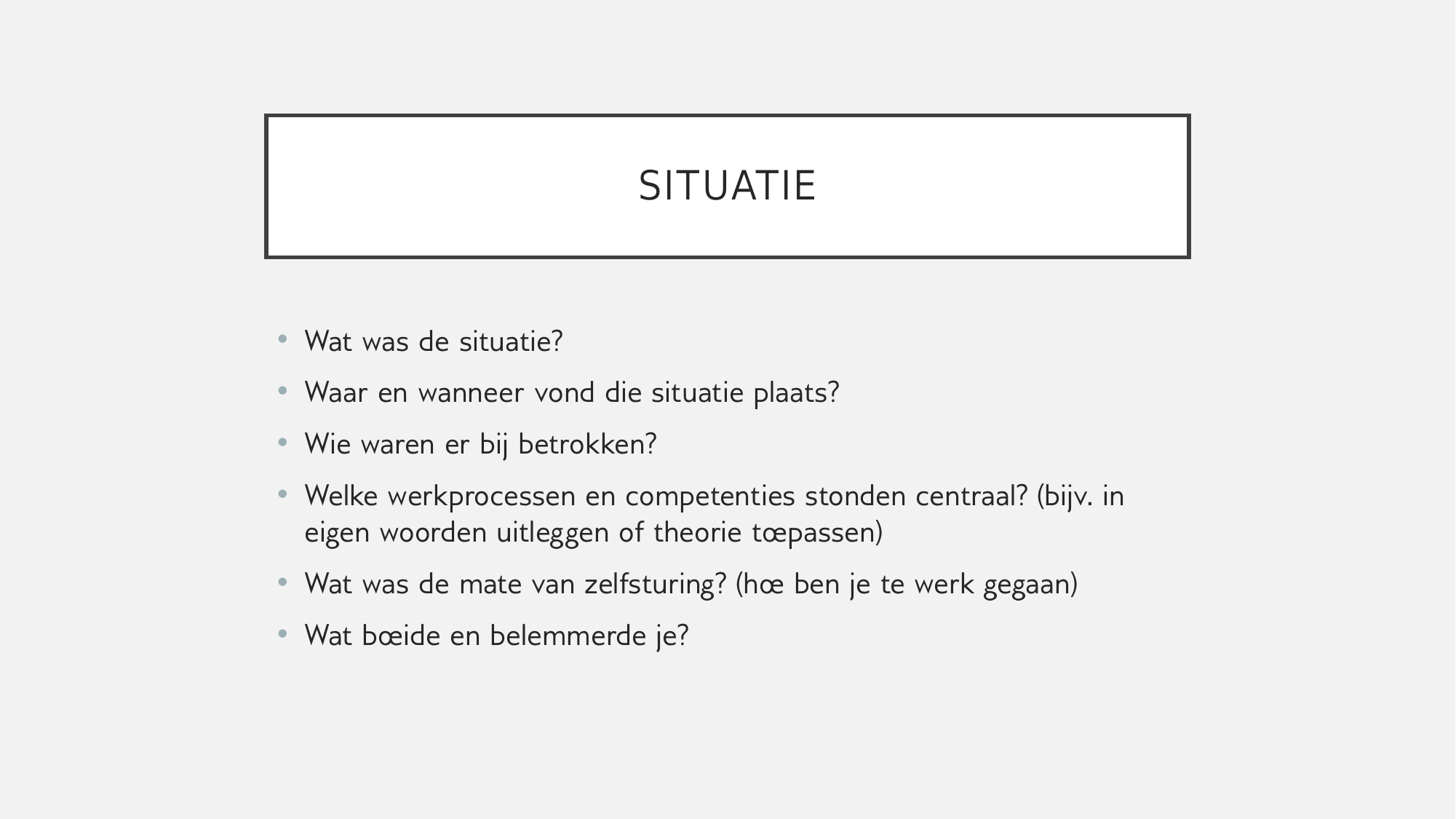

# situatie
Wat was de situatie?
Waar en wanneer vond die situatie plaats?
Wie waren er bij betrokken?
Welke werkprocessen en competenties stonden centraal? (bijv. in eigen woorden uitleggen of theorie toepassen)
Wat was de mate van zelfsturing? (hoe ben je te werk gegaan)
Wat boeide en belemmerde je?